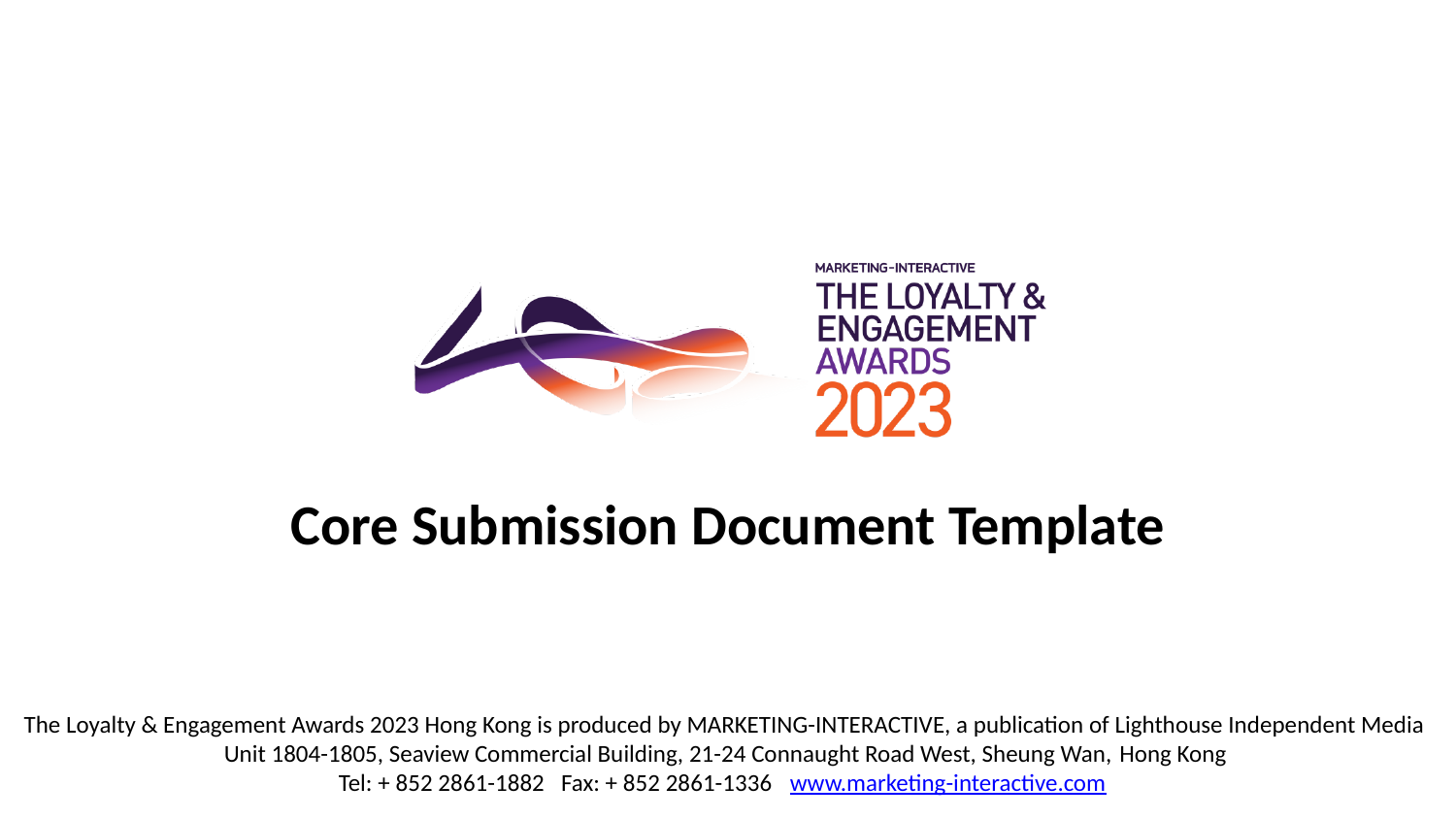

# Core Submission Document Template
The Loyalty & Engagement Awards 2023 Hong Kong is produced by MARKETING-INTERACTIVE, a publication of Lighthouse Independent Media
Unit 1804-1805, Seaview Commercial Building, 21-24 Connaught Road West, Sheung Wan, Hong Kong
Tel: + 852 2861-1882   Fax: + 852 2861-1336   www.marketing-interactive.com